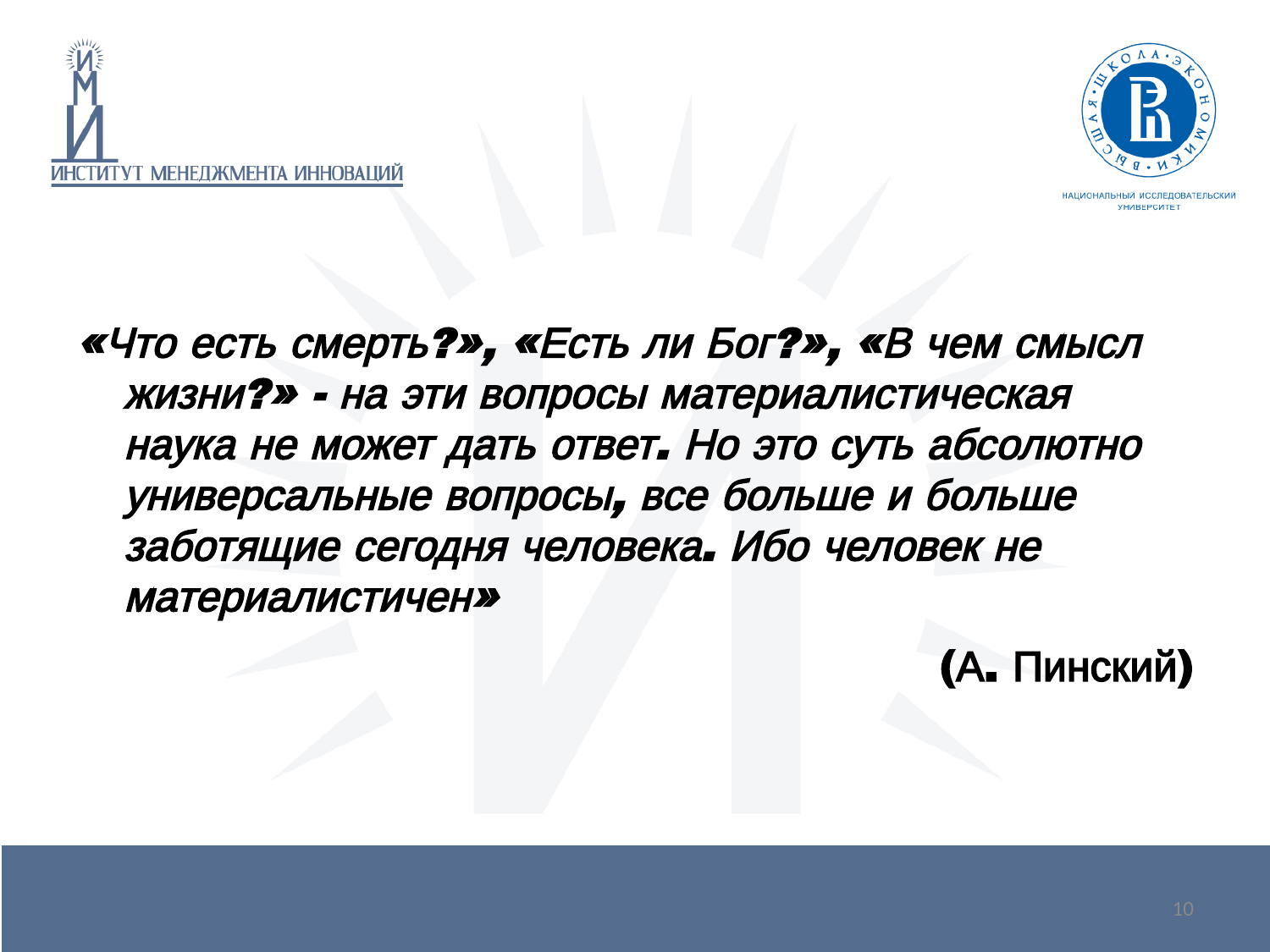

#
«Что есть смерть?», «Есть ли Бог?», «В чем смысл жизни?» - на эти вопросы материалистическая наука не может дать ответ. Но это суть абсолютно универсальные вопросы, все больше и больше заботящие сегодня человека. Ибо человек не материалистичен»
(А. Пинский)
10